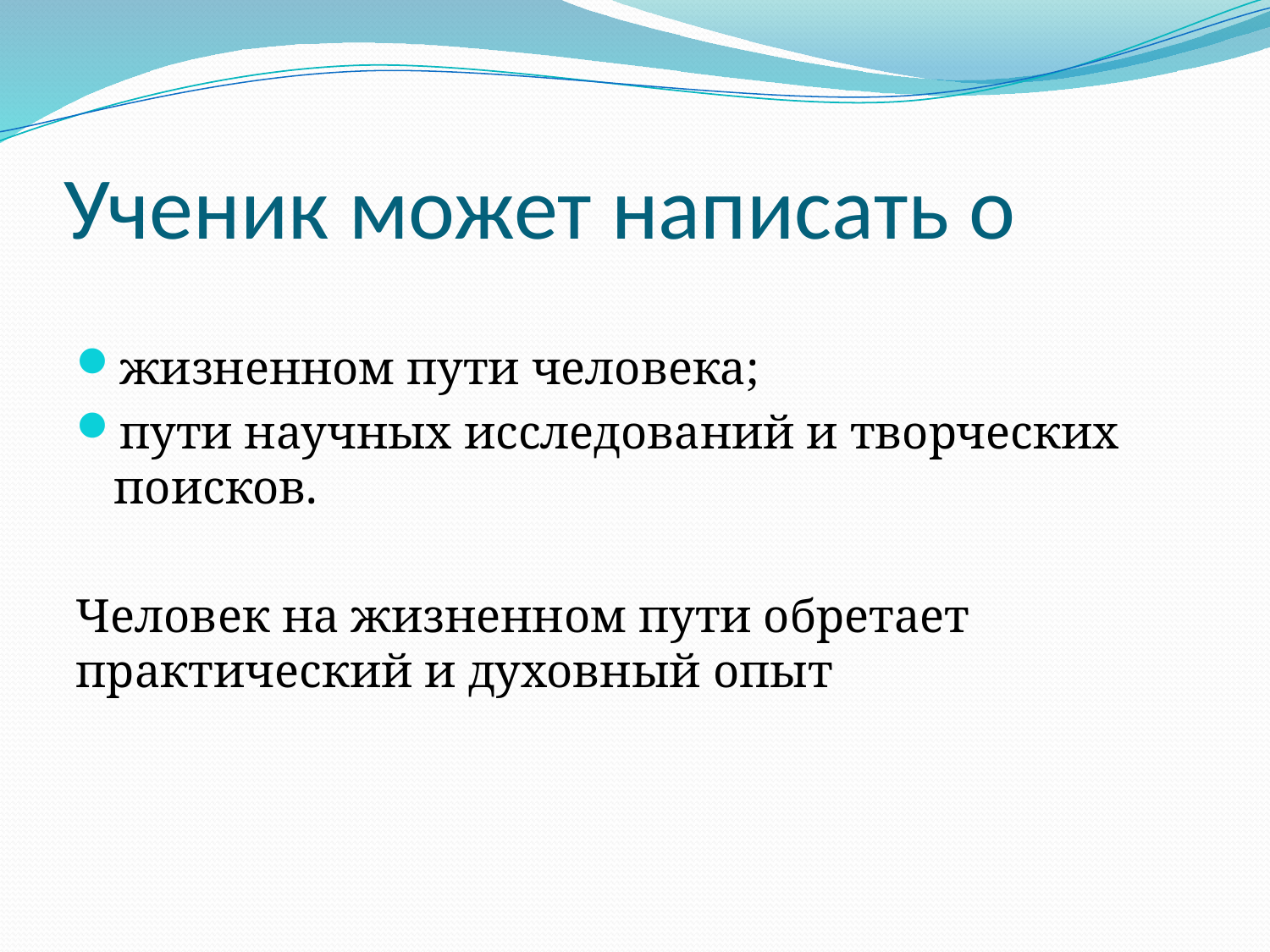

# Ученик может написать о

жизненном пути человека;
пути научных исследований и творческих поисков.

Человек на жизненном пути обретает практический и духовный опыт